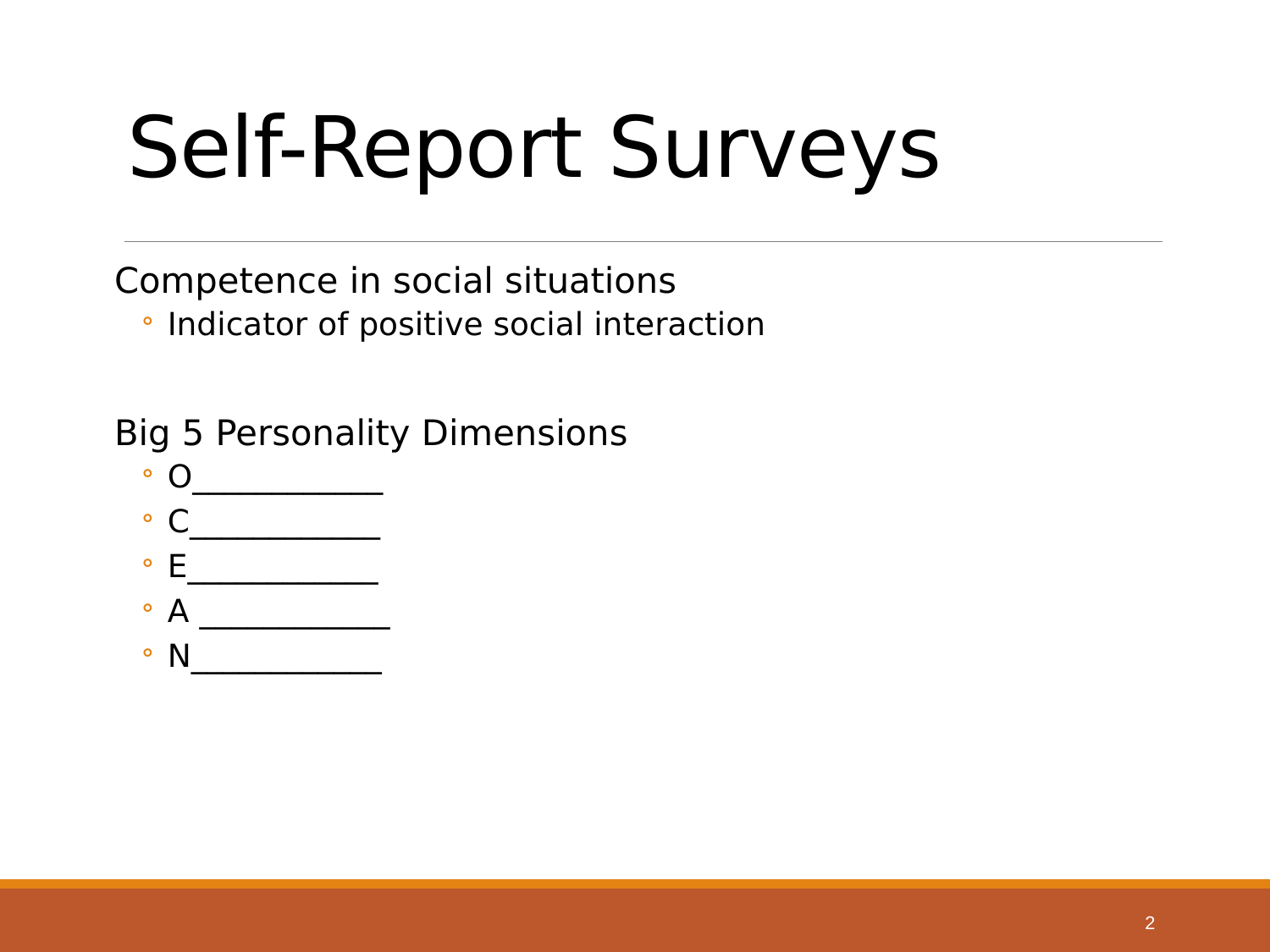

# Self-Report Surveys
Competence in social situations
Indicator of positive social interaction

Big 5 Personality Dimensions
O____________
C____________
E____________
A ____________
N____________
2